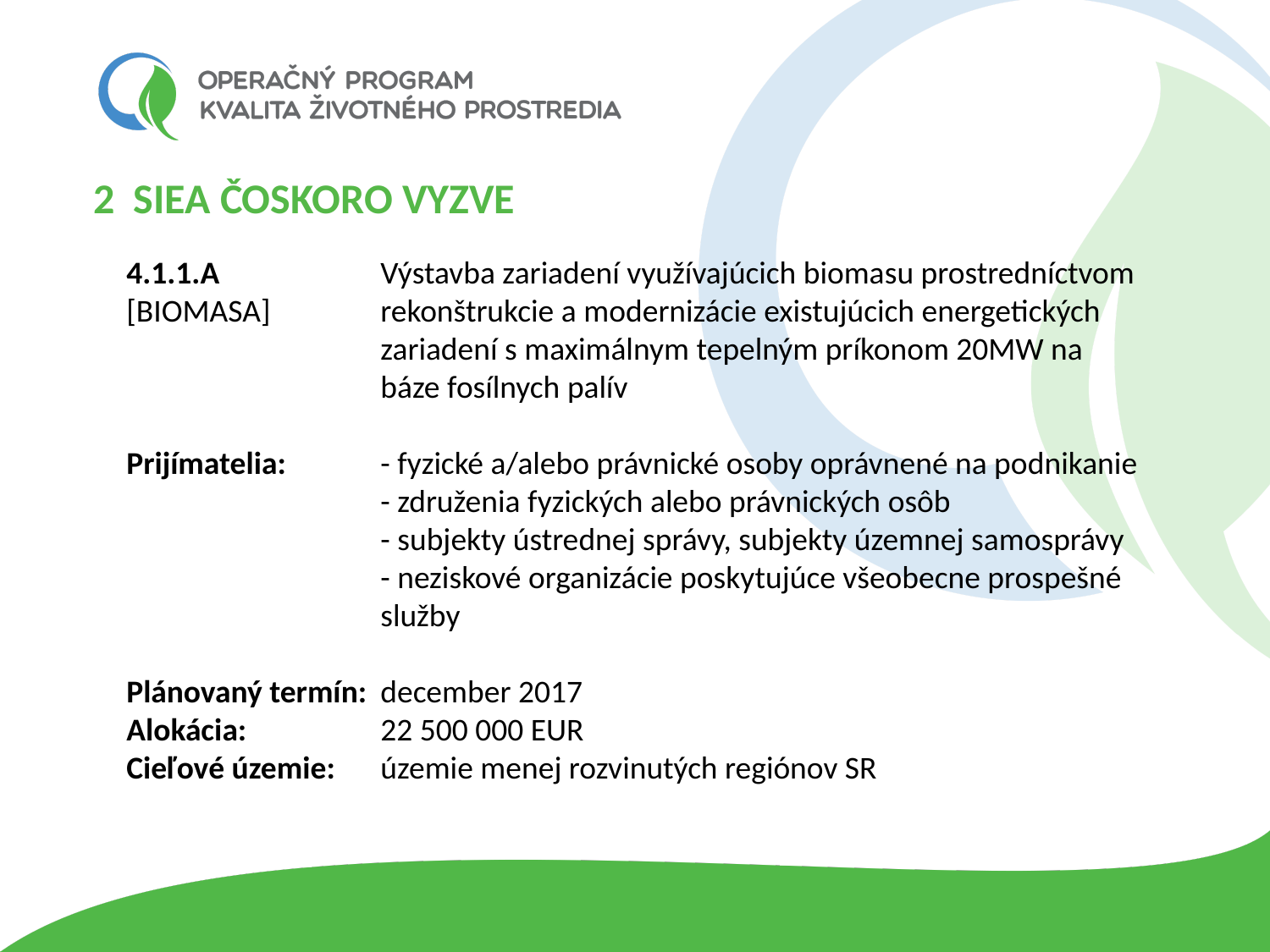

2  SIEA čoskoro vyzve

4.1.1.A 	         	Výstavba zariadení využívajúcich biomasu prostredníctvom [BIOMASA]       	rekonštrukcie a modernizácie existujúcich energetických 		         	zariadení s maximálnym tepelným príkonom 20MW na 			báze fosílnych palív

Prijímatelia:   	- fyzické a/alebo právnické osoby oprávnené na podnikanie 		- združenia fyzických alebo právnických osôb
	      	- subjekty ústrednej správy, subjekty územnej samosprávy 	         	      	- neziskové organizácie poskytujúce všeobecne prospešné 			služby

Plánovaný termín:	december 2017
Alokácia:               	22 500 000 EUR
Cieľové územie:	územie menej rozvinutých regiónov SR